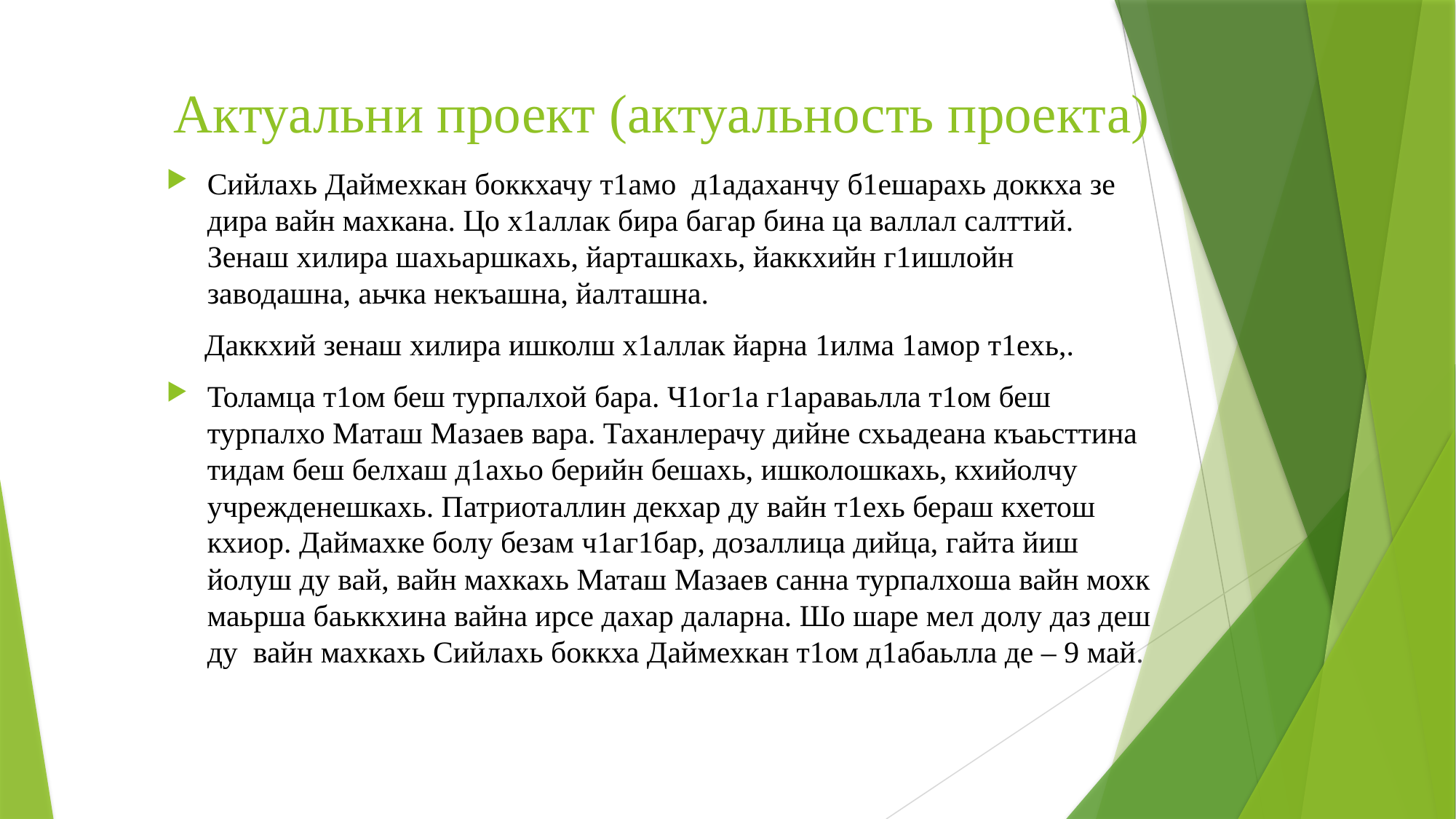

# Актуальни проект (актуальность проекта)
Сийлахь Даймехкан боккхачу т1амо  д1адаханчу б1ешарахь доккха зе дира вайн махкана. Цо х1аллак бира багар бина ца валлал салттий. Зенаш хилира шахьаршкахь, йарташкахь, йаккхийн г1ишлойн заводашна, аьчка некъашна, йалташна.
     Даккхий зенаш хилира ишколш х1аллак йарна 1илма 1амор т1ехь,.
Толамца т1ом беш турпалхой бара. Ч1ог1а г1араваьлла т1ом беш  турпалхо Маташ Мазаев вара. Таханлерачу дийне схьадеана къаьсттина тидам беш белхаш д1ахьо берийн бешахь, ишколошкахь, кхийолчу учрежденешкахь. Патриоталлин декхар ду вайн т1ехь бераш кхетош кхиор. Даймахке болу безам ч1аг1бар, дозаллица дийца, гайта йиш йолуш ду вай, вайн махкахь Маташ Мазаев санна турпалхоша вайн мохк маьрша баьккхина вайна ирсе дахар даларна. Шо шаре мел долу даз деш ду  вайн махкахь Сийлахь боккха Даймехкан т1ом д1абаьлла де – 9 май.